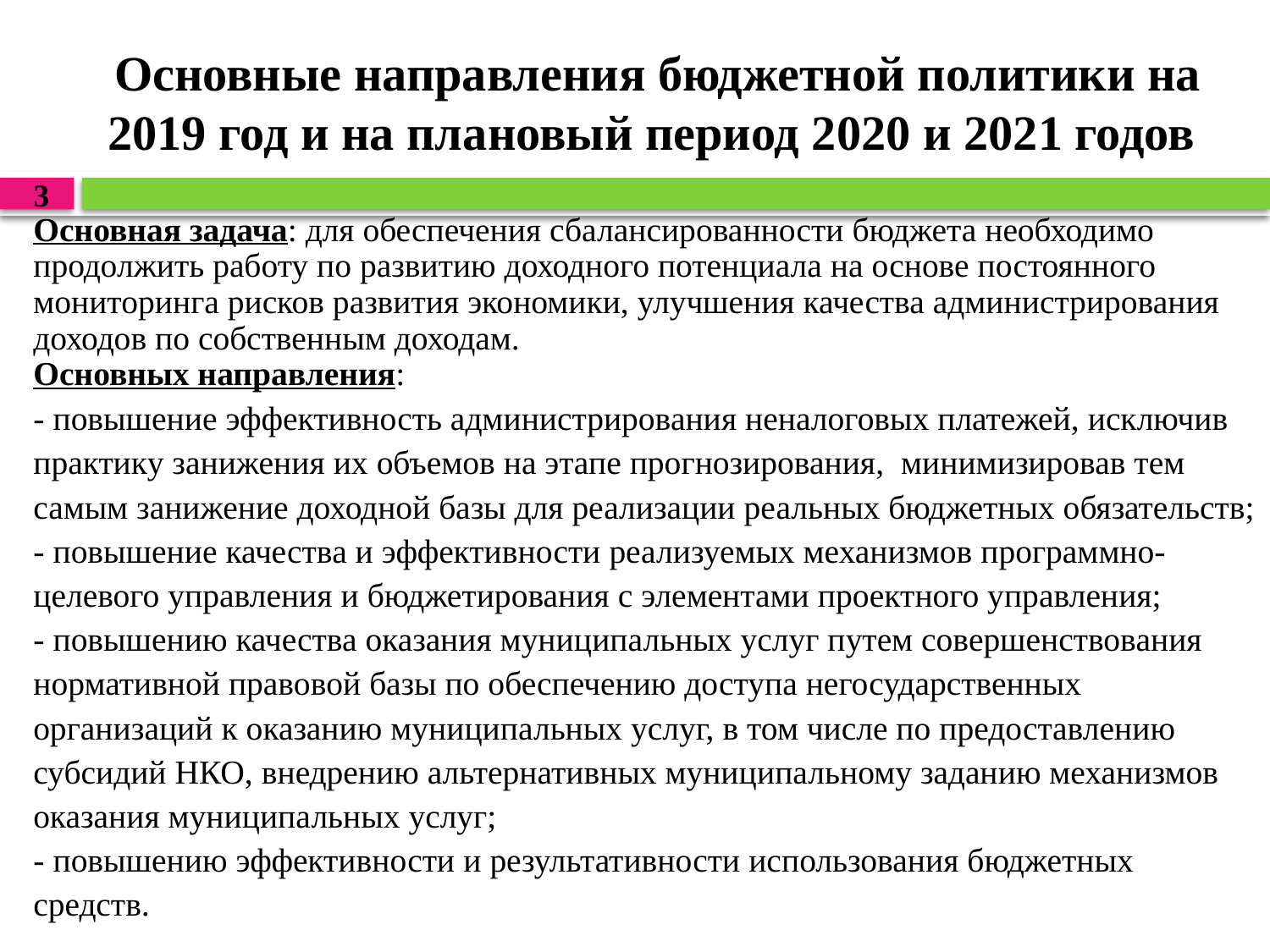

# Основные направления бюджетной политики на 2019 год и на плановый период 2020 и 2021 годов
3
Основная задача: для обеспечения сбалансированности бюджета необходимо продолжить работу по развитию доходного потенциала на основе постоянного мониторинга рисков развития экономики, улучшения качества администрирования доходов по собственным доходам.
Основных направления:
- повышение эффективность администрирования неналоговых платежей, исключив практику занижения их объемов на этапе прогнозирования,  минимизировав тем самым занижение доходной базы для реализации реальных бюджетных обязательств;
- повышение качества и эффективности реализуемых механизмов программно-целевого управления и бюджетирования с элементами проектного управления;
- повышению качества оказания муниципальных услуг путем совершенствования нормативной правовой базы по обеспечению доступа негосударственных организаций к оказанию муниципальных услуг, в том числе по предоставлению субсидий НКО, внедрению альтернативных муниципальному заданию механизмов оказания муниципальных услуг;
- повышению эффективности и результативности использования бюджетных средств.